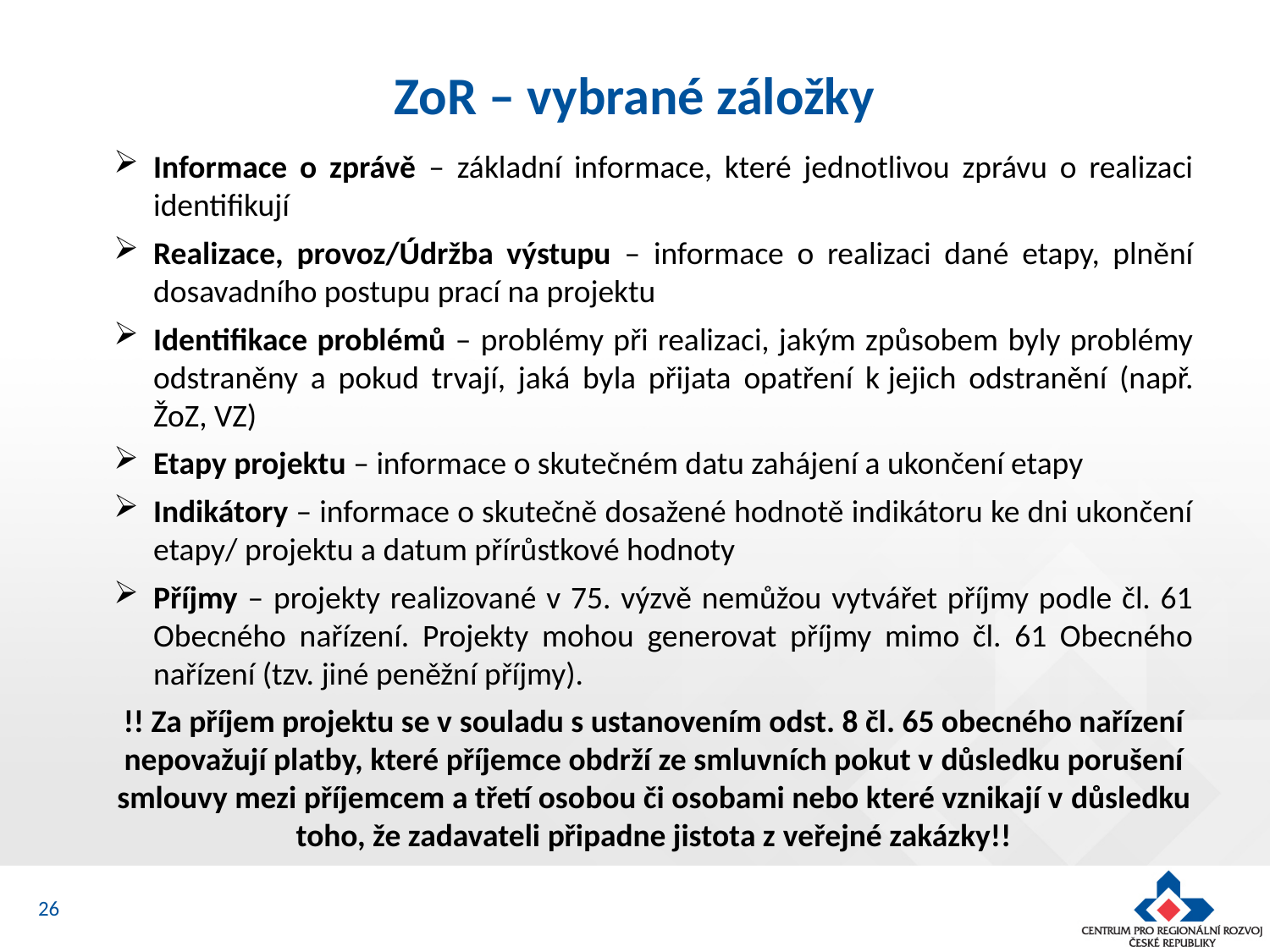

# ZoR – vybrané záložky
Informace o zprávě – základní informace, které jednotlivou zprávu o realizaci identifikují
Realizace, provoz/Údržba výstupu – informace o realizaci dané etapy, plnění dosavadního postupu prací na projektu
Identifikace problémů – problémy při realizaci, jakým způsobem byly problémy odstraněny a pokud trvají, jaká byla přijata opatření k jejich odstranění (např. ŽoZ, VZ)
Etapy projektu – informace o skutečném datu zahájení a ukončení etapy
Indikátory – informace o skutečně dosažené hodnotě indikátoru ke dni ukončení etapy/ projektu a datum přírůstkové hodnoty
Příjmy – projekty realizované v 75. výzvě nemůžou vytvářet příjmy podle čl. 61 Obecného nařízení. Projekty mohou generovat příjmy mimo čl. 61 Obecného nařízení (tzv. jiné peněžní příjmy).
!! Za příjem projektu se v souladu s ustanovením odst. 8 čl. 65 obecného nařízení nepovažují platby, které příjemce obdrží ze smluvních pokut v důsledku porušení smlouvy mezi příjemcem a třetí osobou či osobami nebo které vznikají v důsledku toho, že zadavateli připadne jistota z veřejné zakázky!!

26